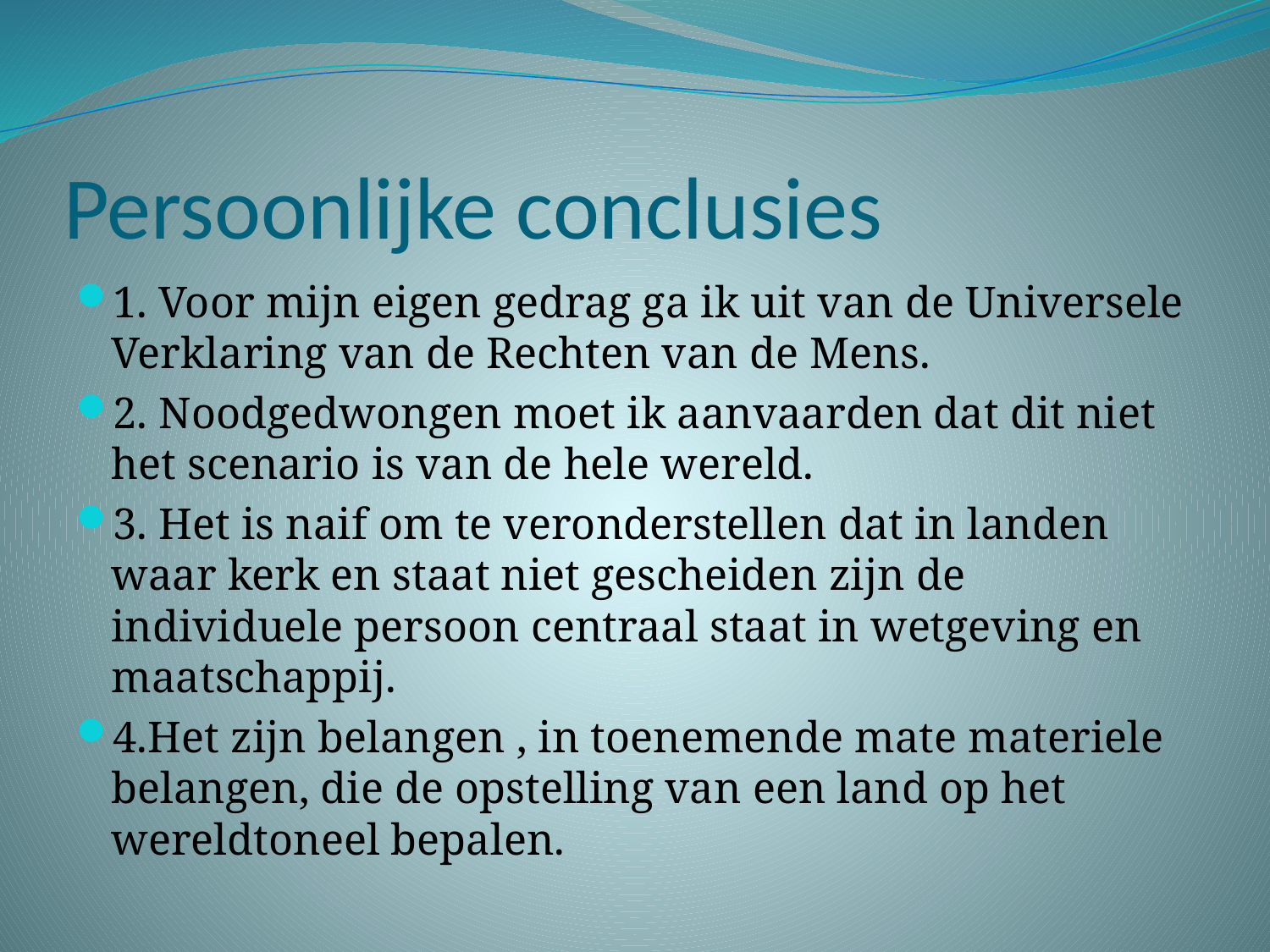

# Persoonlijke conclusies
1. Voor mijn eigen gedrag ga ik uit van de Universele Verklaring van de Rechten van de Mens.
2. Noodgedwongen moet ik aanvaarden dat dit niet het scenario is van de hele wereld.
3. Het is naif om te veronderstellen dat in landen waar kerk en staat niet gescheiden zijn de individuele persoon centraal staat in wetgeving en maatschappij.
4.Het zijn belangen , in toenemende mate materiele belangen, die de opstelling van een land op het wereldtoneel bepalen.